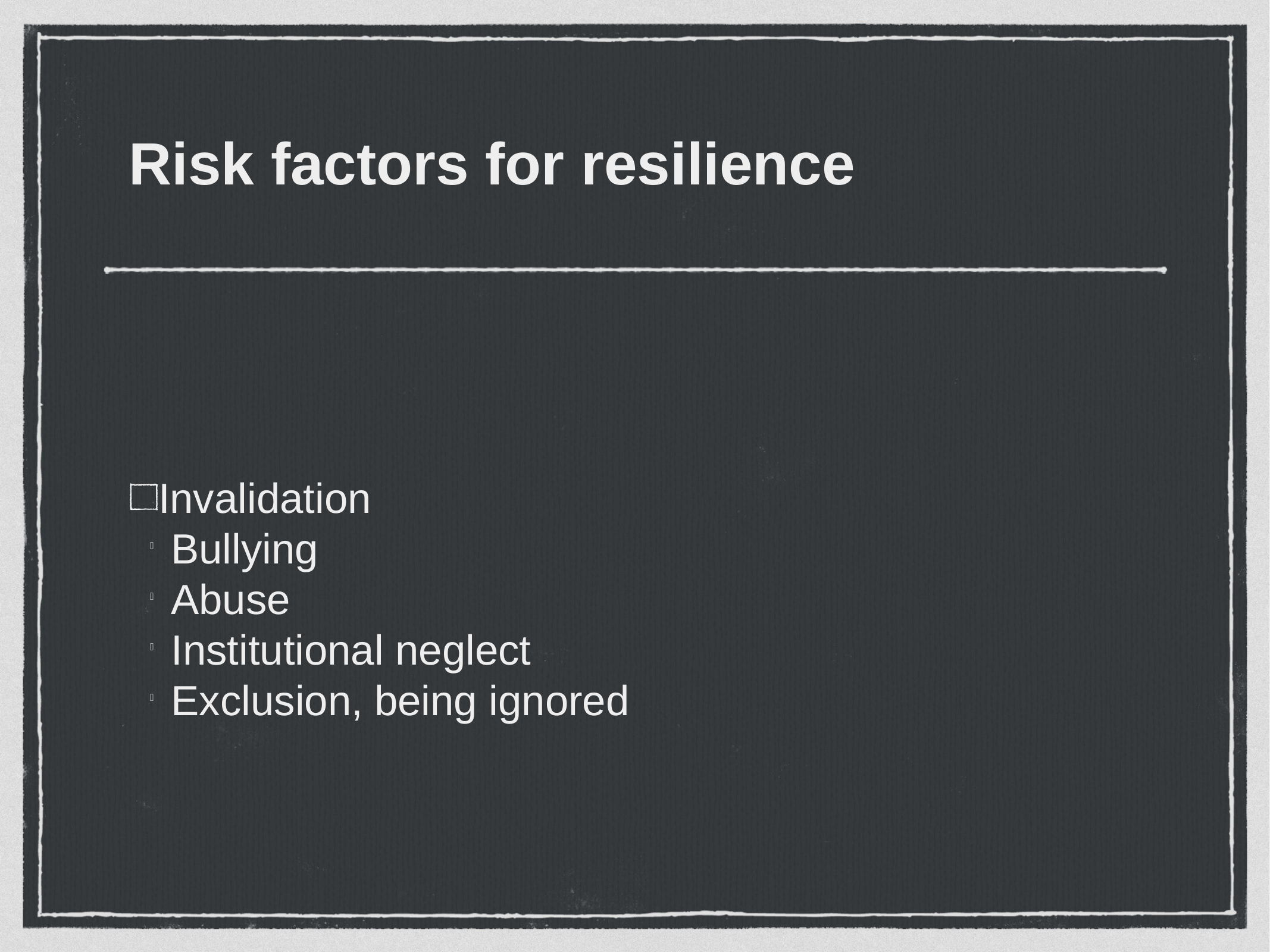

Risk factors for resilience
Invalidation
Bullying
Abuse
Institutional neglect
Exclusion, being ignored